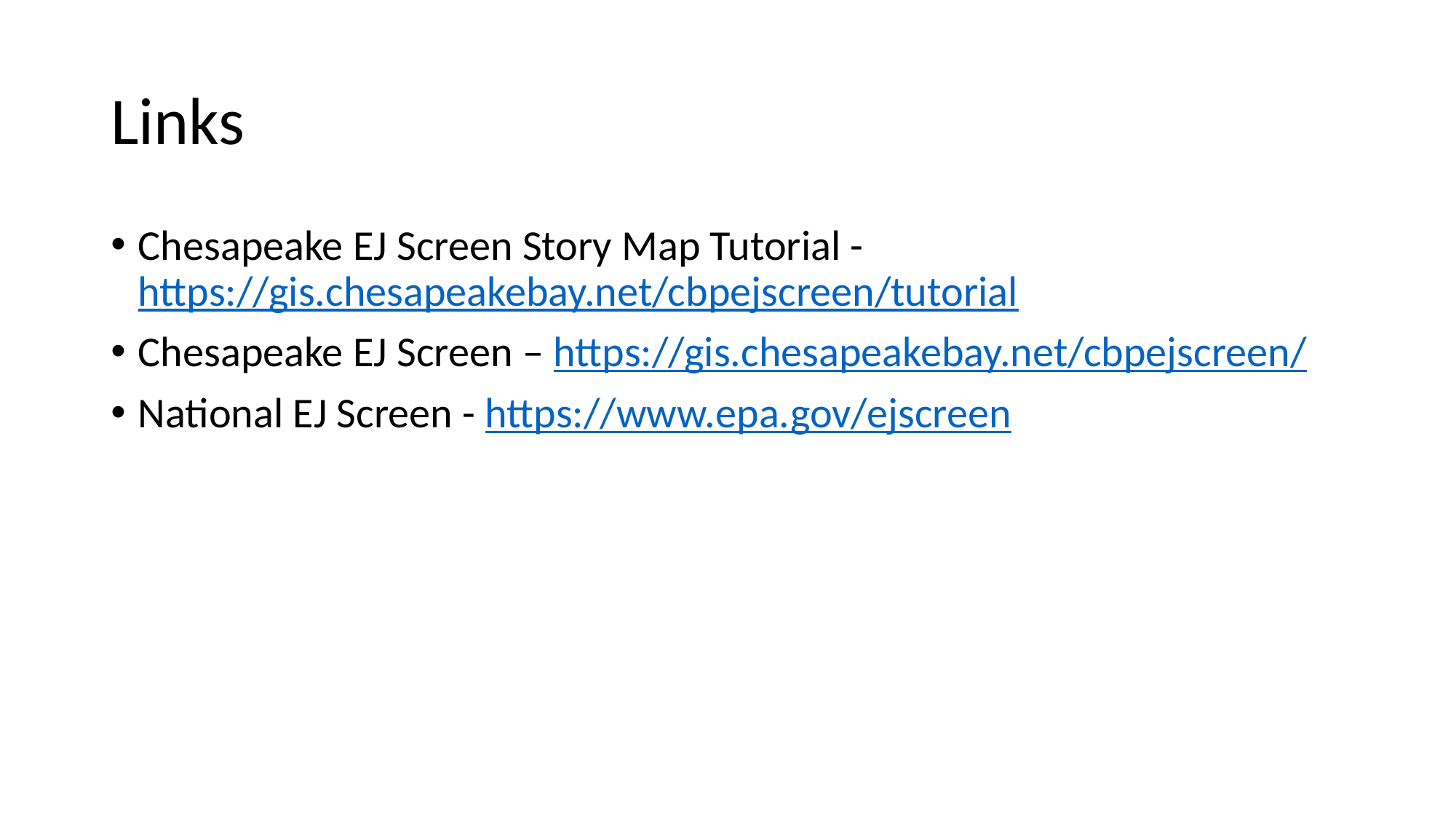

# Links
Chesapeake EJ Screen Story Map Tutorial - https://gis.chesapeakebay.net/cbpejscreen/tutorial
Chesapeake EJ Screen – https://gis.chesapeakebay.net/cbpejscreen/
National EJ Screen - https://www.epa.gov/ejscreen